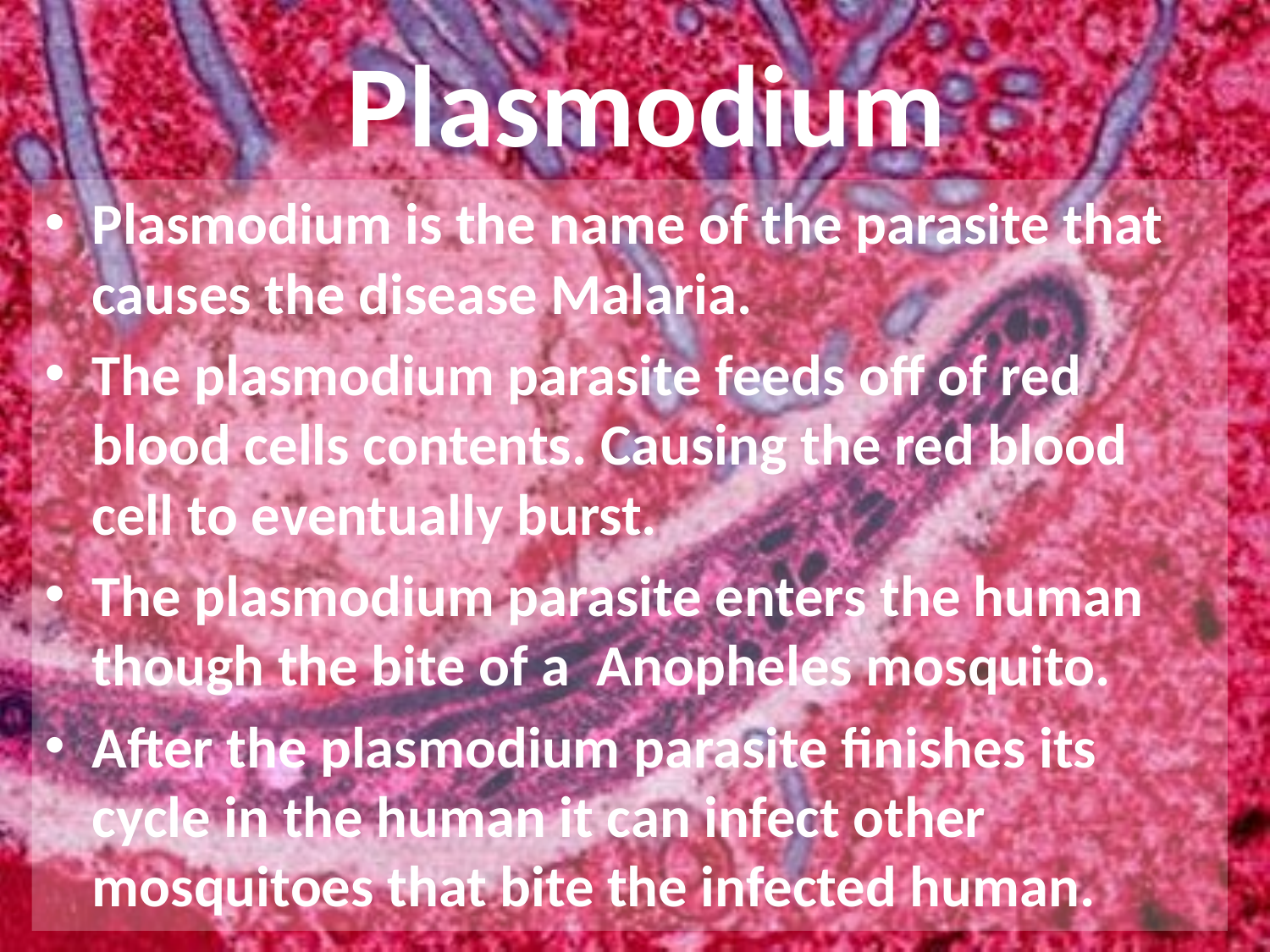

# Plasmodium
Plasmodium is the name of the parasite that causes the disease Malaria.
The plasmodium parasite feeds off of red blood cells contents. Causing the red blood cell to eventually burst.
The plasmodium parasite enters the human though the bite of a  Anopheles mosquito.
After the plasmodium parasite finishes its cycle in the human it can infect other mosquitoes that bite the infected human.